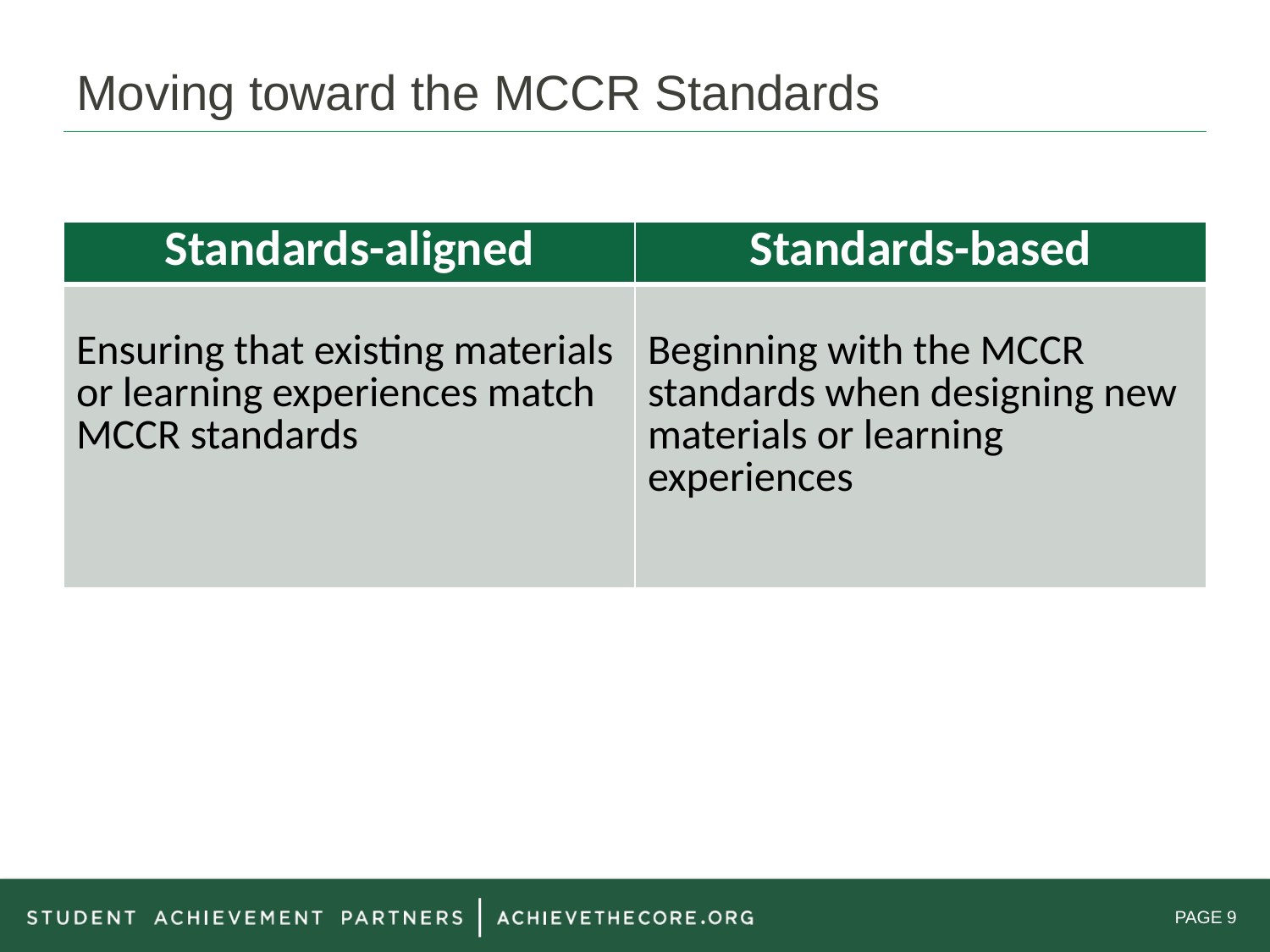

# Moving toward the MCCR Standards
| Standards-aligned | Standards-based |
| --- | --- |
| Ensuring that existing materials or learning experiences match MCCR standards | Beginning with the MCCR standards when designing new materials or learning experiences |